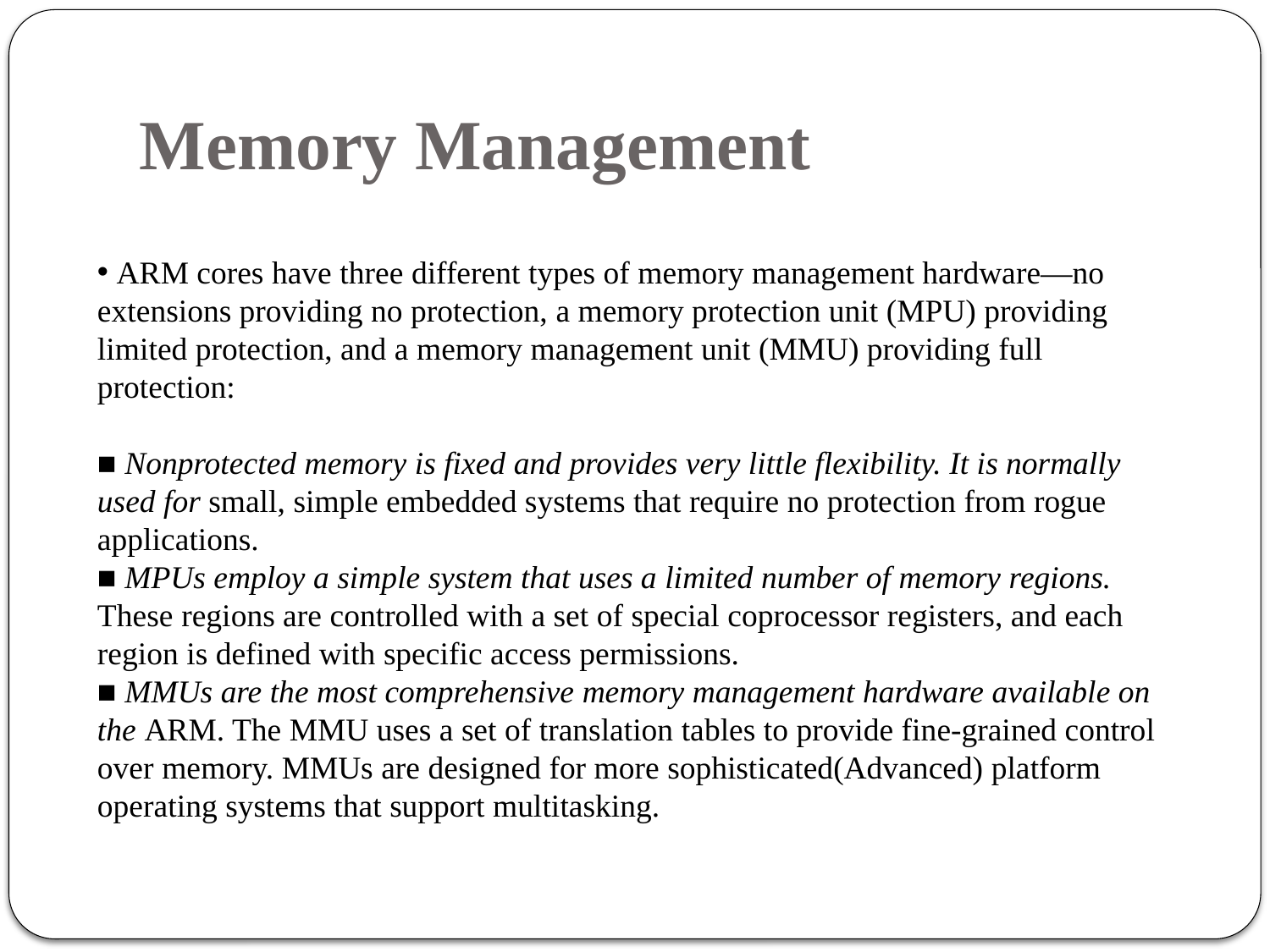

# Memory Management
 ARM cores have three different types of memory management hardware—no extensions providing no protection, a memory protection unit (MPU) providing limited protection, and a memory management unit (MMU) providing full protection:

■ Nonprotected memory is fixed and provides very little flexibility. It is normally used for small, simple embedded systems that require no protection from rogue applications.
■ MPUs employ a simple system that uses a limited number of memory regions. These regions are controlled with a set of special coprocessor registers, and each region is defined with specific access permissions.
■ MMUs are the most comprehensive memory management hardware available on the ARM. The MMU uses a set of translation tables to provide fine-grained control over memory. MMUs are designed for more sophisticated(Advanced) platform operating systems that support multitasking.